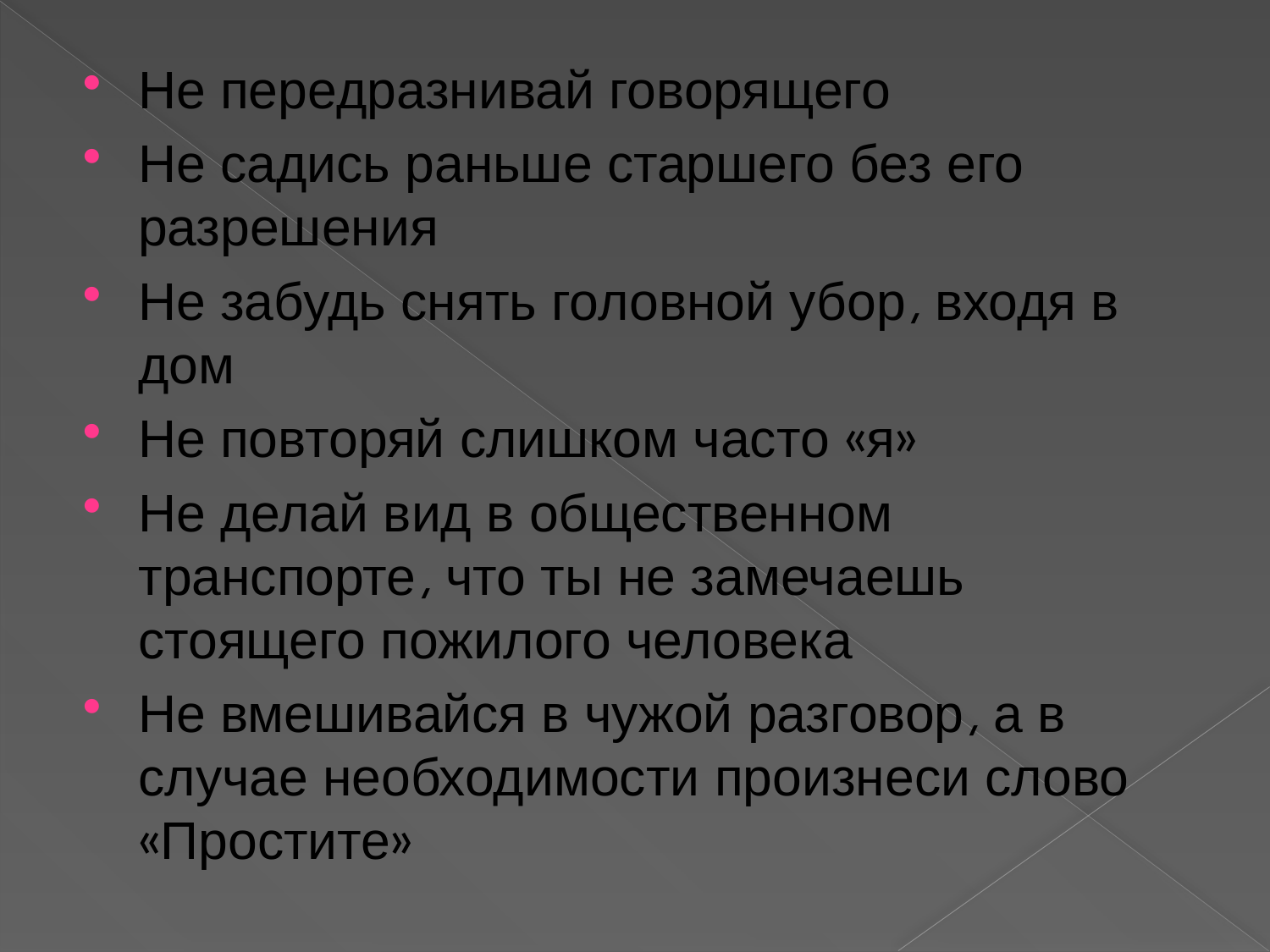

Не передразнивай говорящего
Не садись раньше старшего без его разрешения
Не забудь снять головной убор, входя в дом
Не повторяй слишком часто «я»
Не делай вид в общественном транспорте, что ты не замечаешь стоящего пожилого человека
Не вмешивайся в чужой разговор, а в случае необходимости произнеси слово «Простите»

#